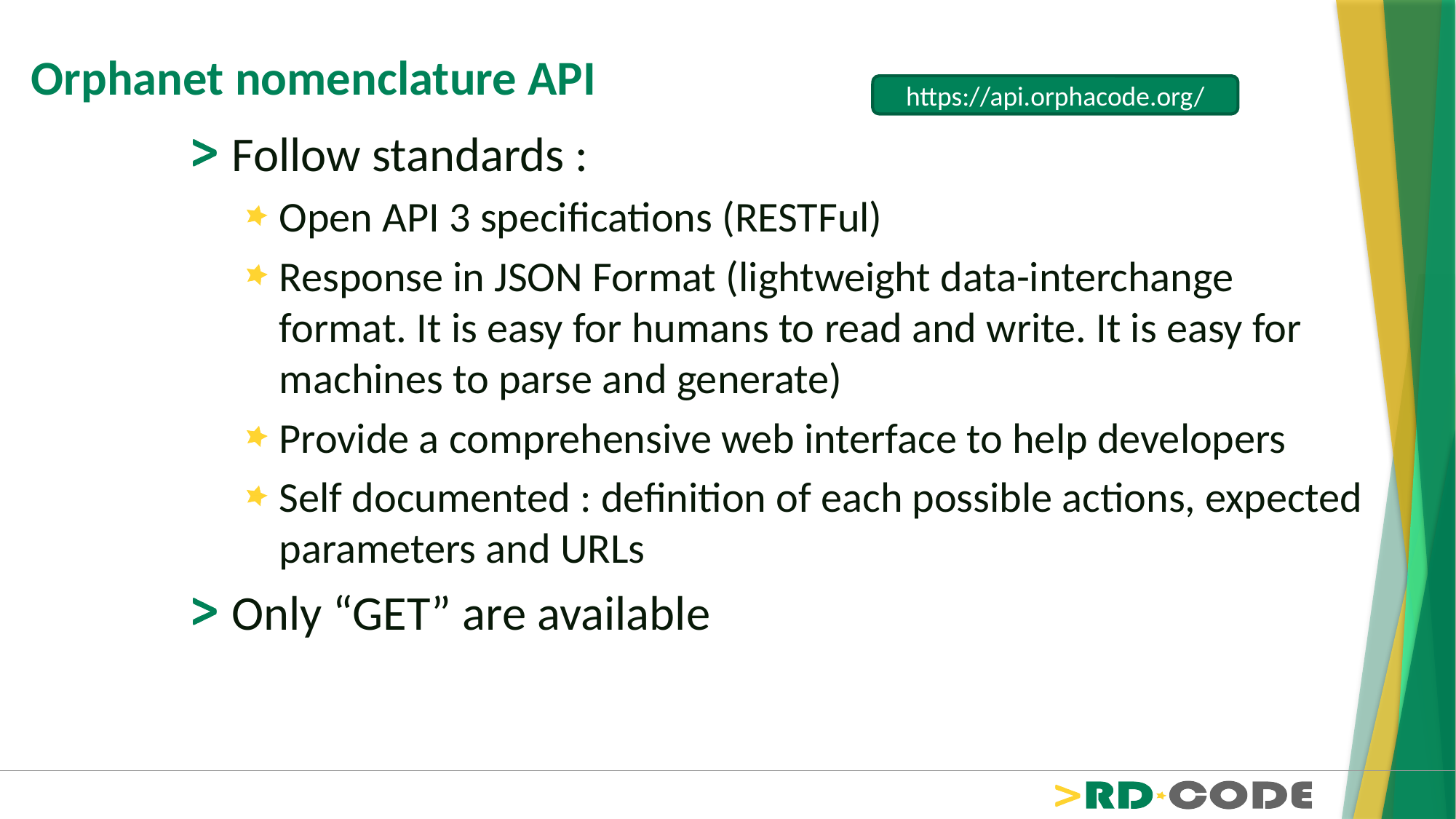

# Orphanet nomenclature API
https://api.orphacode.org/
Follow standards :
Open API 3 specifications (RESTFul)
Response in JSON Format (lightweight data-interchange format. It is easy for humans to read and write. It is easy for machines to parse and generate)
Provide a comprehensive web interface to help developers
Self documented : definition of each possible actions, expected parameters and URLs
Only “GET” are available